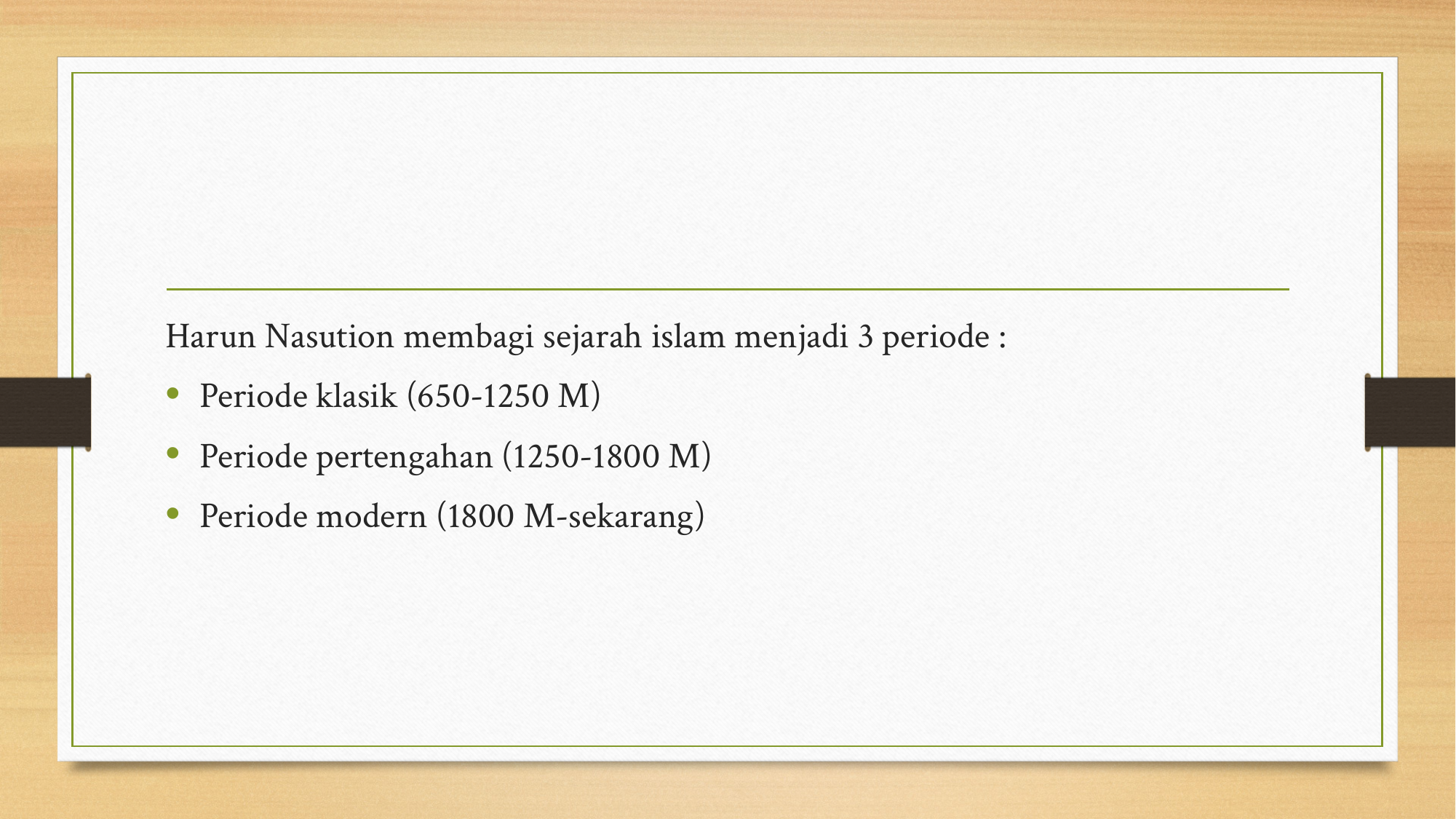

Harun Nasution membagi sejarah islam menjadi 3 periode :
Periode klasik (650-1250 M)
Periode pertengahan (1250-1800 M)
Periode modern (1800 M-sekarang)